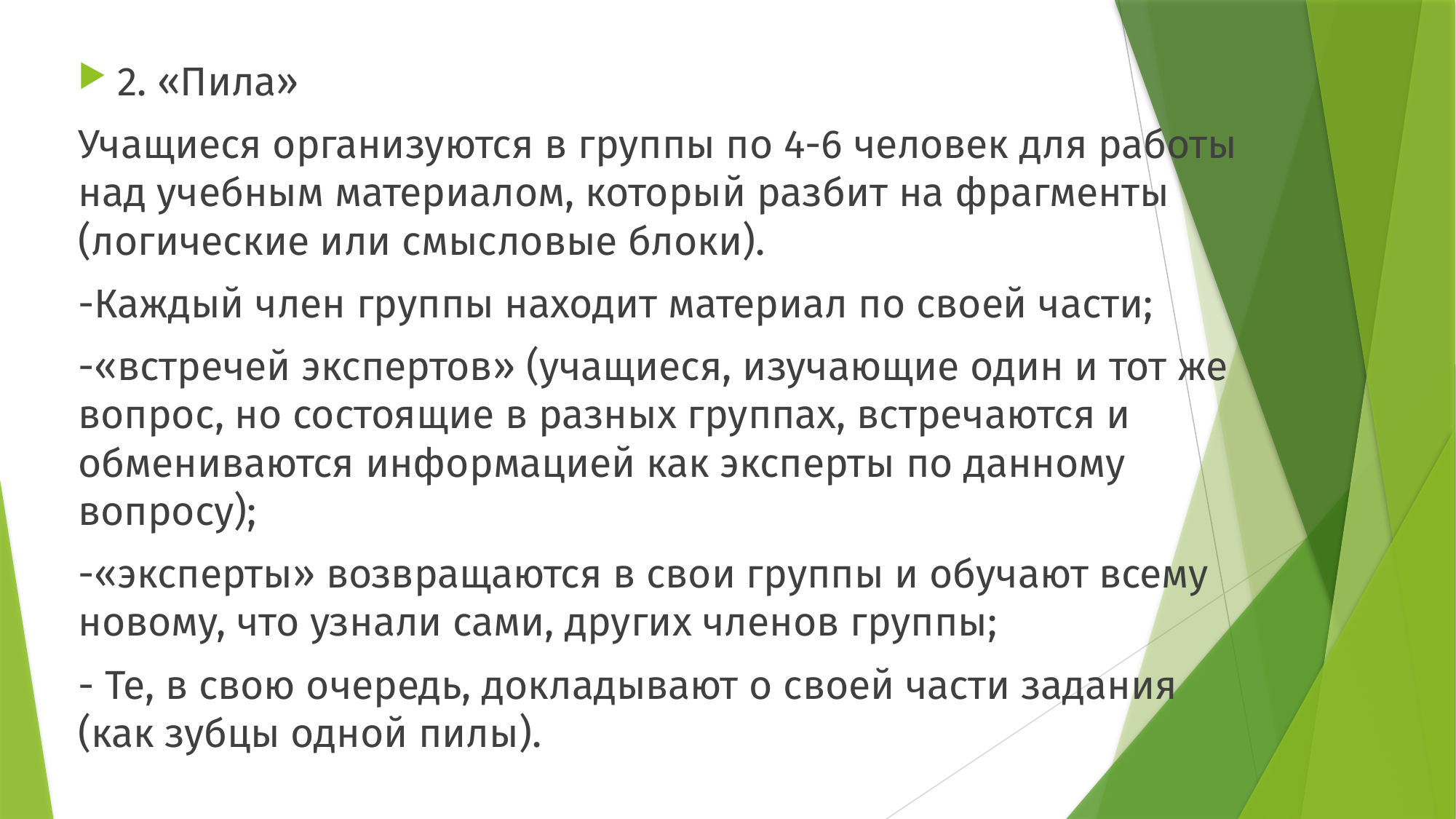

2. «Пила»
Учащиеся организуются в группы по 4-6 человек для работы над учебным материалом, который разбит на фрагменты (логические или смысловые блоки).
-Каждый член группы находит материал по своей части;
-«встречей экспертов» (учащиеся, изучающие один и тот же вопрос, но состоящие в разных группах, встречаются и обмениваются информацией как эксперты по данному вопросу);
-«эксперты» возвращаются в свои группы и обучают всему новому, что узнали сами, других членов группы;
- Те, в свою очередь, докладывают о своей части задания (как зубцы одной пилы).